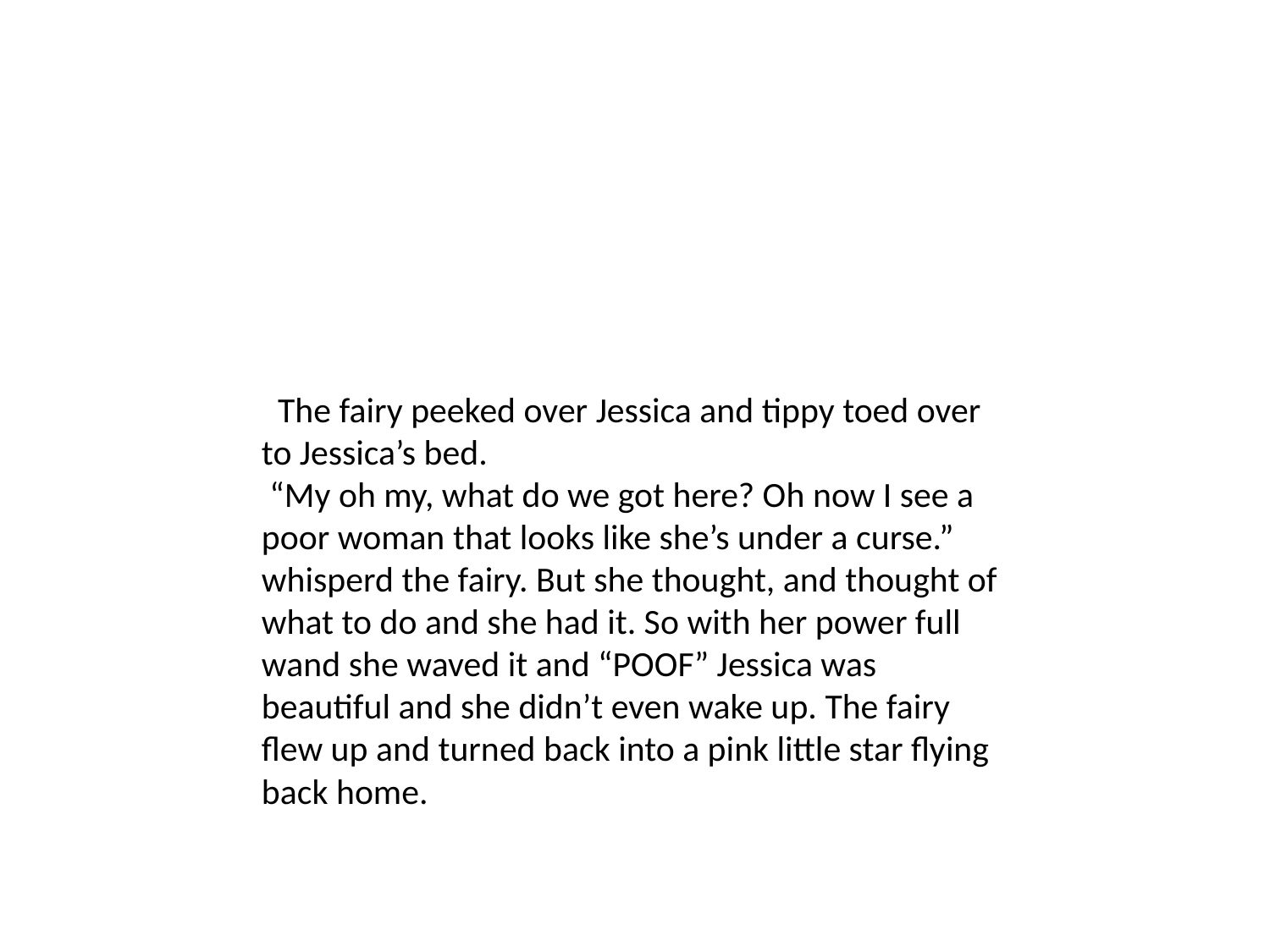

The fairy peeked over Jessica and tippy toed over to Jessica’s bed.                                                                 “My oh my, what do we got here? Oh now I see a poor woman that looks like she’s under a curse.” whisperd the fairy. But she thought, and thought of what to do and she had it. So with her power full wand she waved it and “POOF” Jessica was beautiful and she didn’t even wake up. The fairy flew up and turned back into a pink little star flying back home.